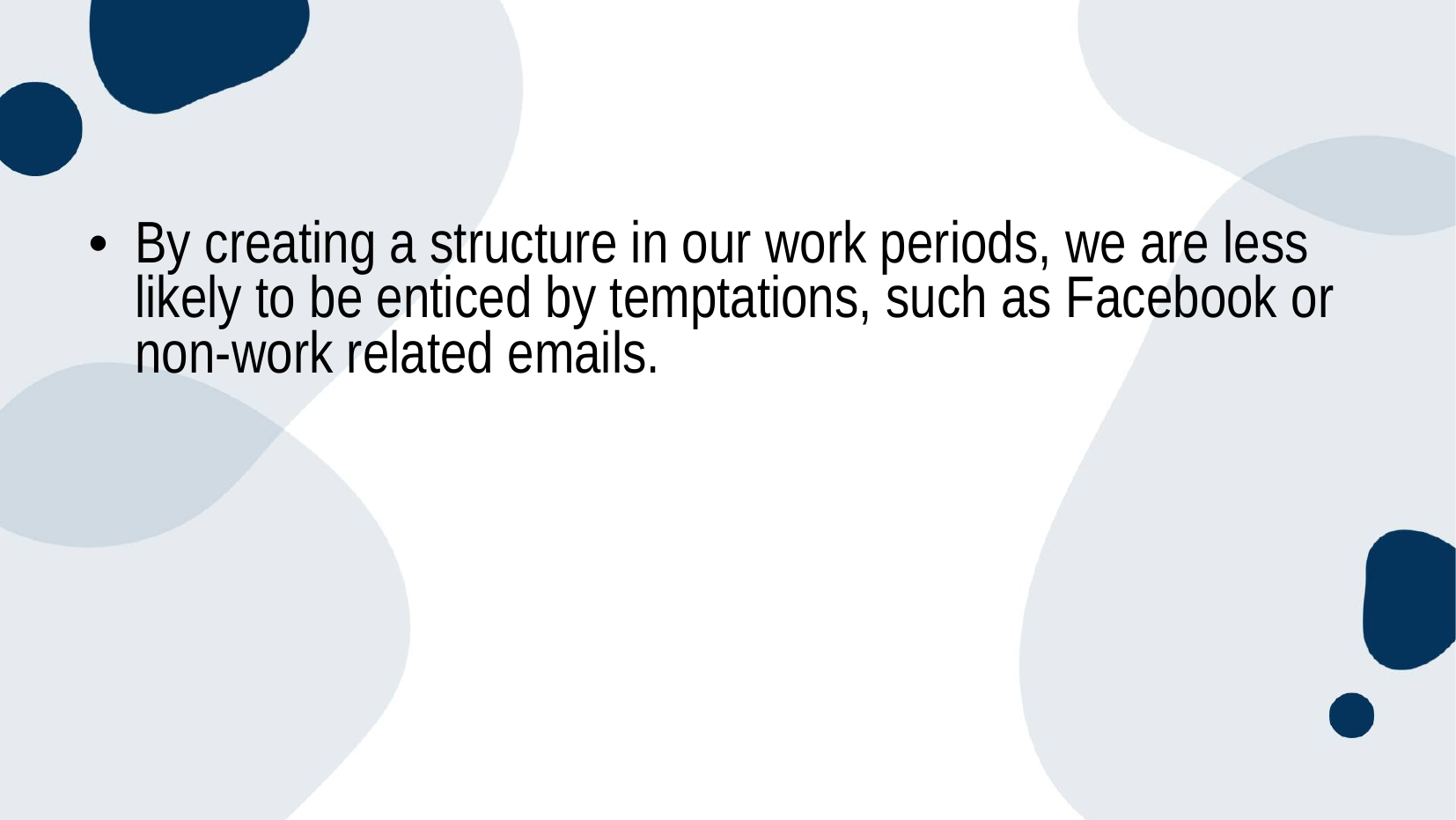

By creating a structure in our work periods, we are less likely to be enticed by temptations, such as Facebook or non-work related emails.